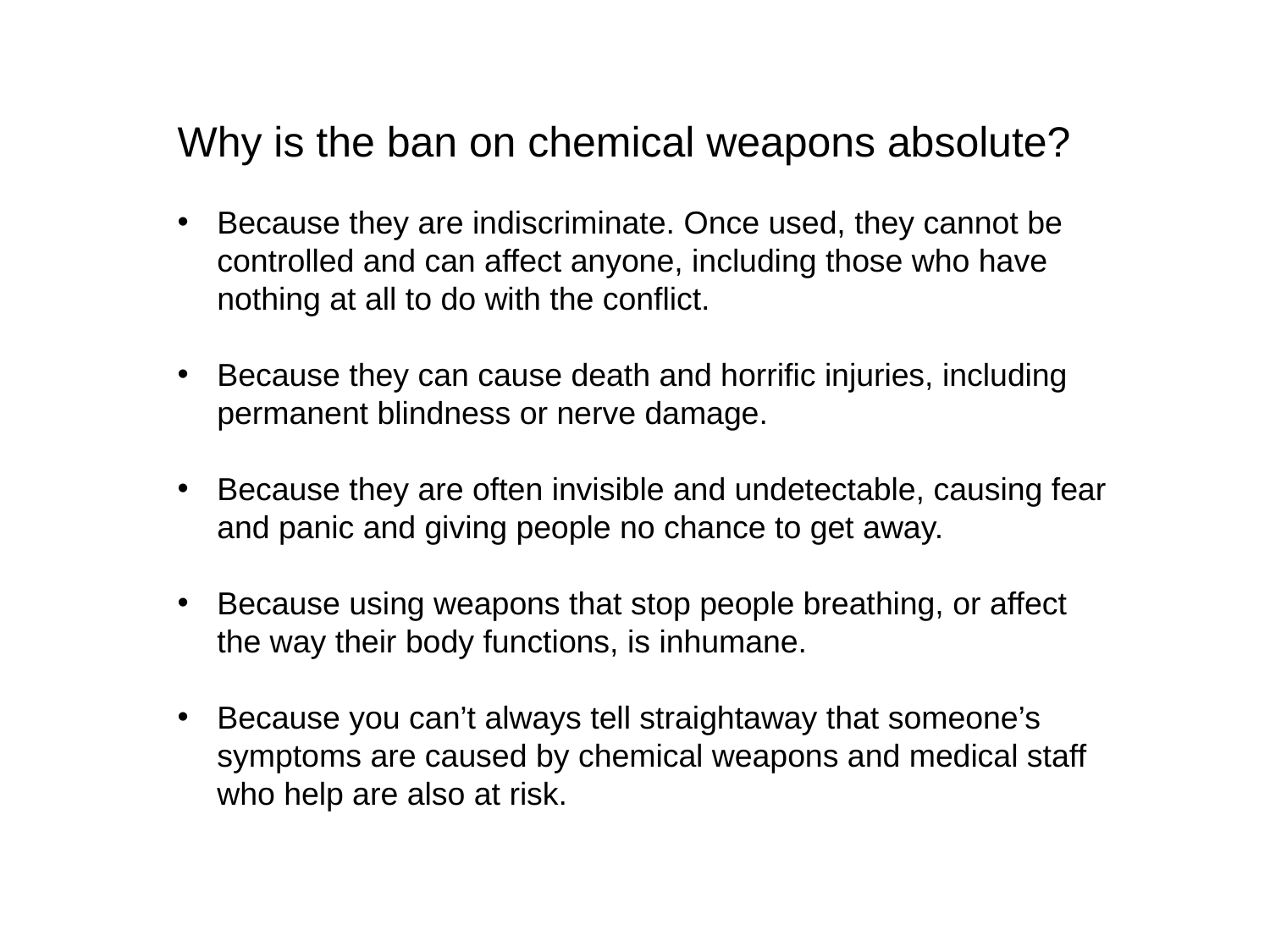

Why is the ban on chemical weapons absolute?
Because they are indiscriminate. Once used, they cannot be controlled and can affect anyone, including those who have nothing at all to do with the conflict.

Because they can cause death and horrific injuries, including permanent blindness or nerve damage.

Because they are often invisible and undetectable, causing fear and panic and giving people no chance to get away.

Because using weapons that stop people breathing, or affect the way their body functions, is inhumane.

Because you can’t always tell straightaway that someone’s symptoms are caused by chemical weapons and medical staff who help are also at risk.